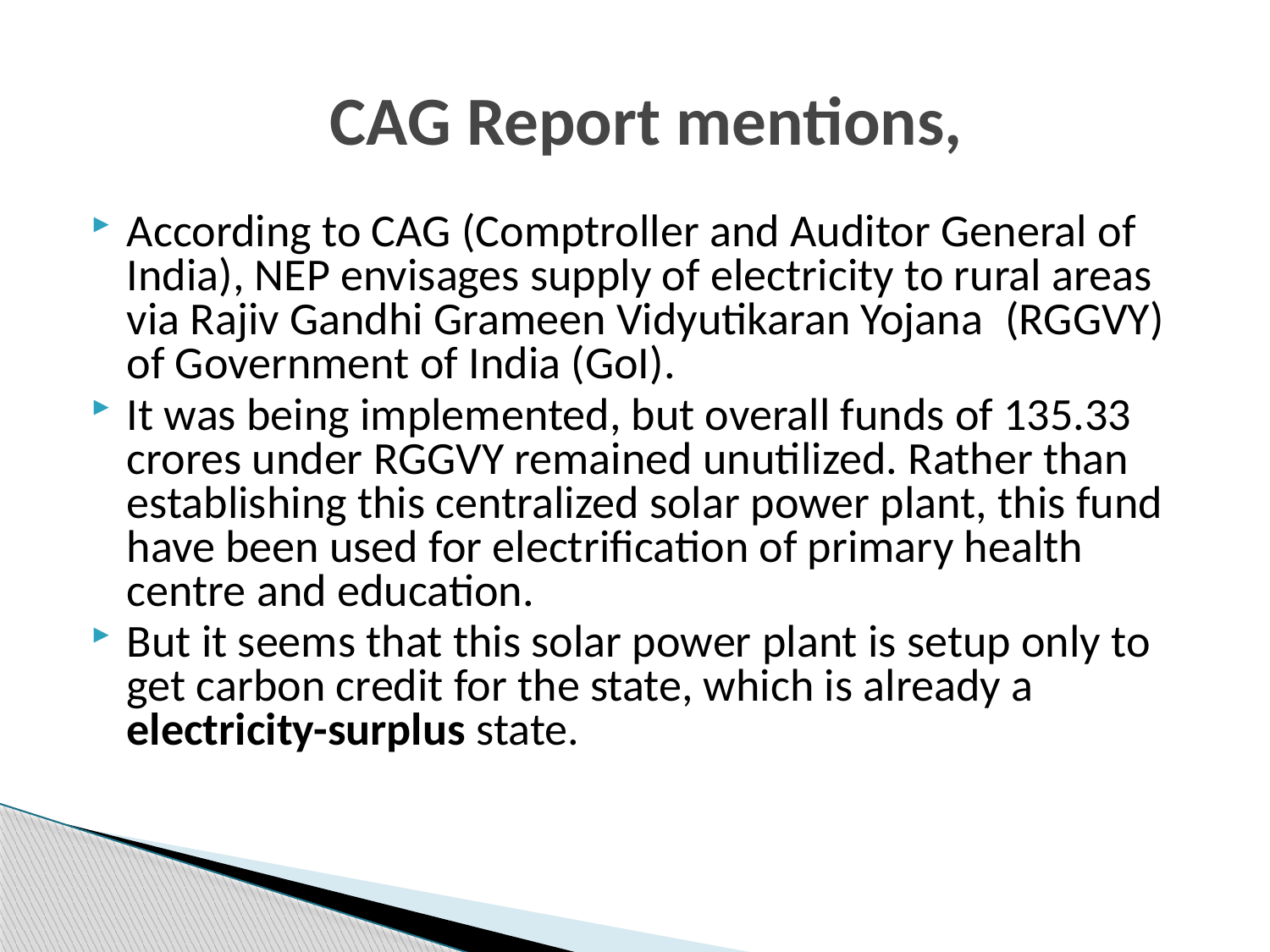

# CAG Report mentions,
According to CAG (Comptroller and Auditor General of India), NEP envisages supply of electricity to rural areas via Rajiv Gandhi Grameen Vidyutikaran Yojana  (RGGVY) of Government of India (GoI).
It was being implemented, but overall funds of 135.33 crores under RGGVY remained unutilized. Rather than establishing this centralized solar power plant, this fund have been used for electrification of primary health centre and education.
But it seems that this solar power plant is setup only to get carbon credit for the state, which is already a electricity-surplus state.